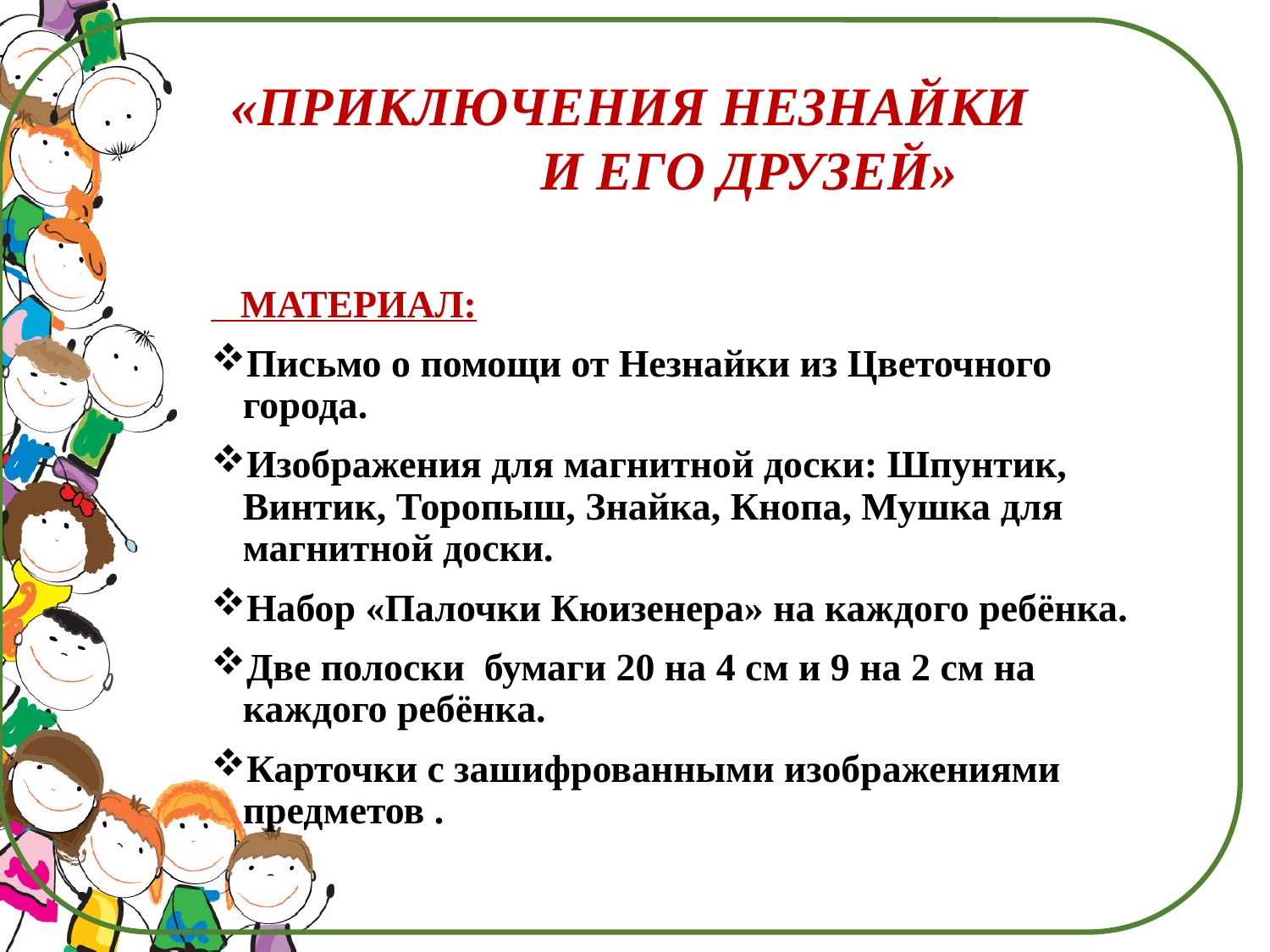

# «ПРИКЛЮЧЕНИЯ НЕЗНАЙКИ И ЕГО ДРУЗЕЙ»
   МАТЕРИАЛ:
Письмо о помощи от Незнайки из Цветочного города.
Изображения для магнитной доски: Шпунтик, Винтик, Торопыш, Знайка, Кнопа, Мушка для магнитной доски.
Набор «Палочки Кюизенера» на каждого ребёнка.
Две полоски  бумаги 20 на 4 см и 9 на 2 см на каждого ребёнка.
Карточки с зашифрованными изображениями предметов .